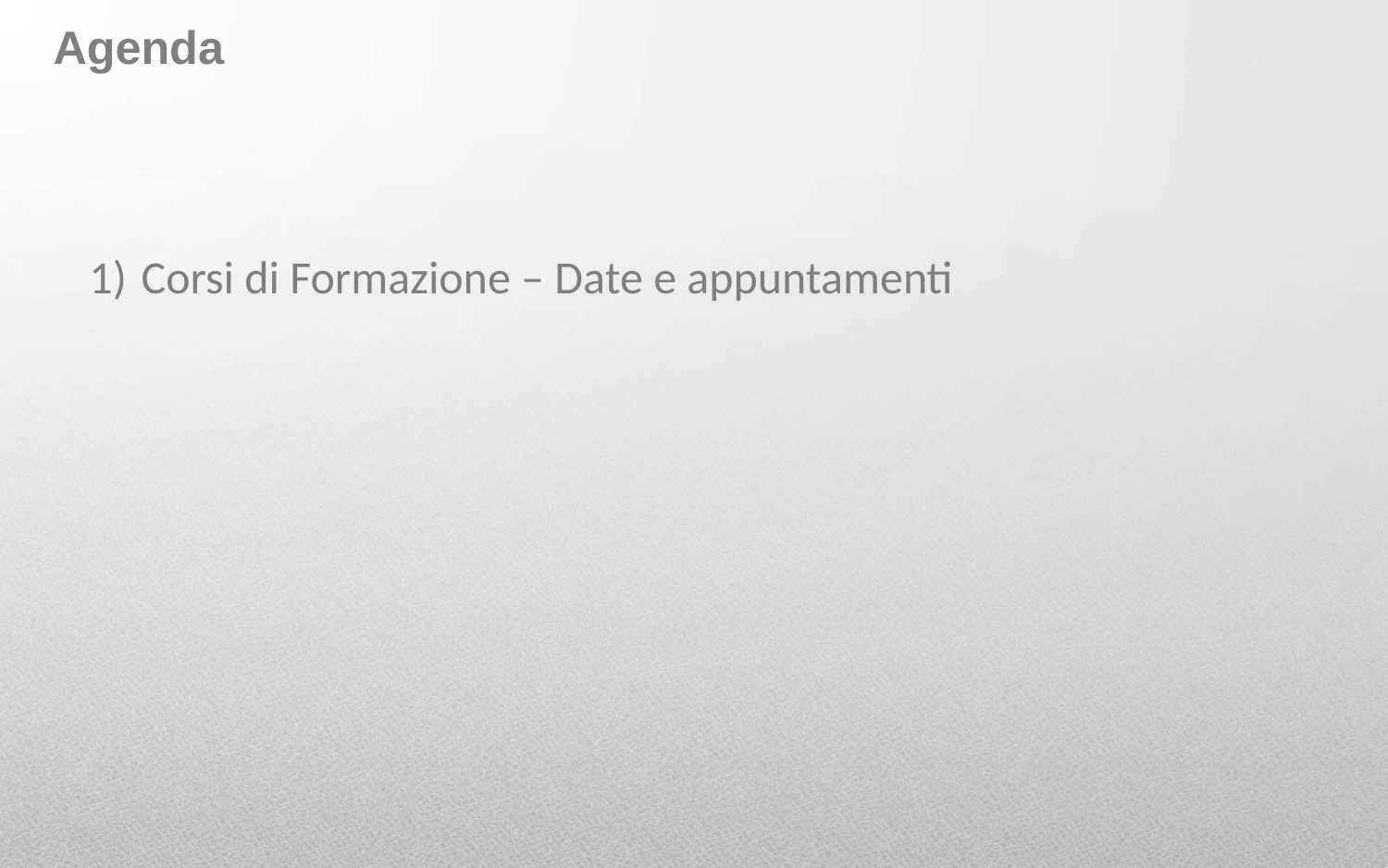

# Agenda
Corsi di Formazione – Date e appuntamenti